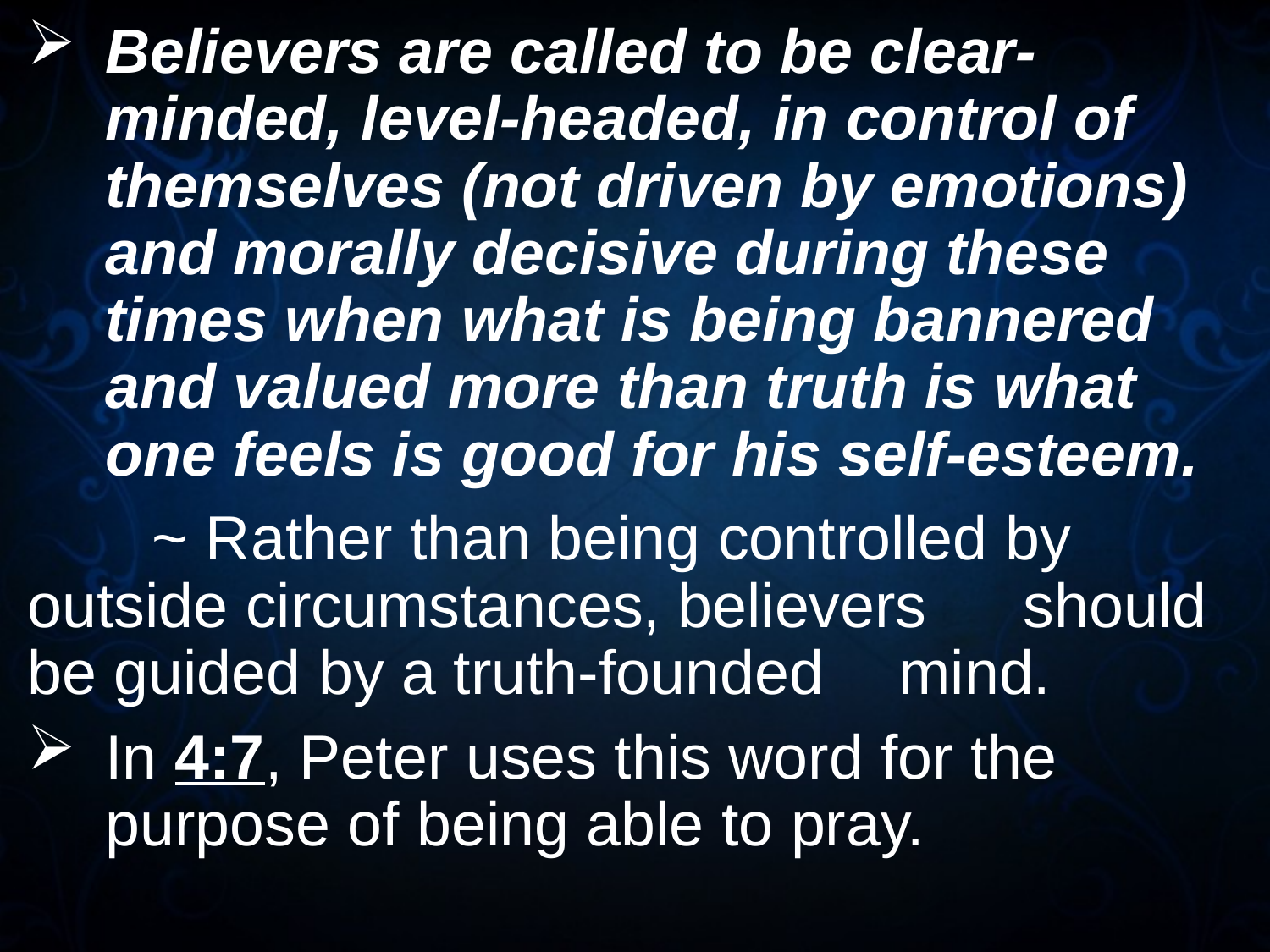

Believers are called to be clear-minded, level-headed, in control of themselves (not driven by emotions) and morally decisive during these times when what is being bannered and valued more than truth is what one feels is good for his self-esteem.
	~ Rather than being controlled by 			outside circumstances, believers 			should be guided by a truth-founded 		mind.
In 4:7, Peter uses this word for the purpose of being able to pray.